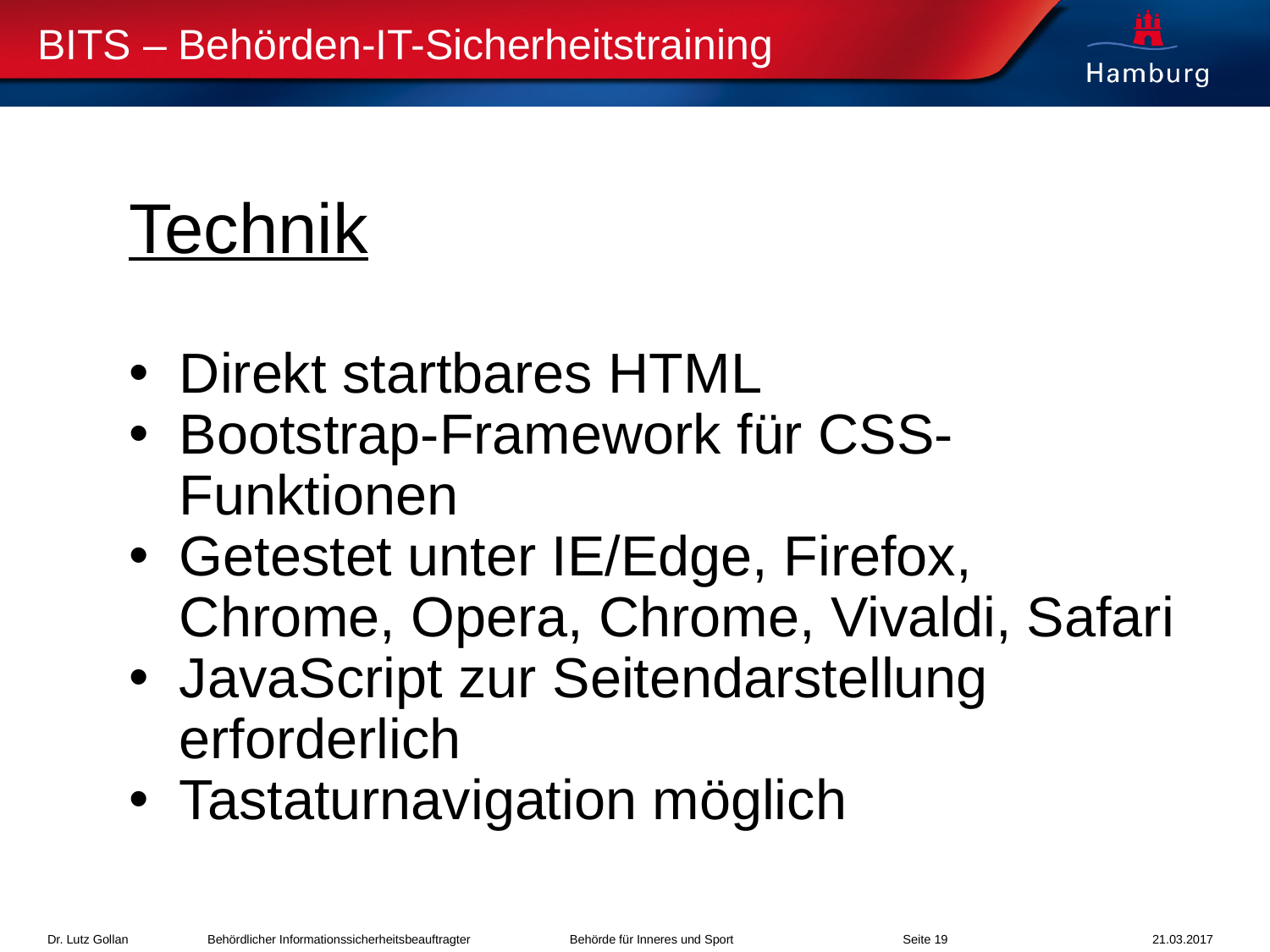

Technik

Direkt startbares HTML
Bootstrap-Framework für CSS-Funktionen
Getestet unter IE/Edge, Firefox, Chrome, Opera, Chrome, Vivaldi, Safari
JavaScript zur Seitendarstellung erforderlich
Tastaturnavigation möglich